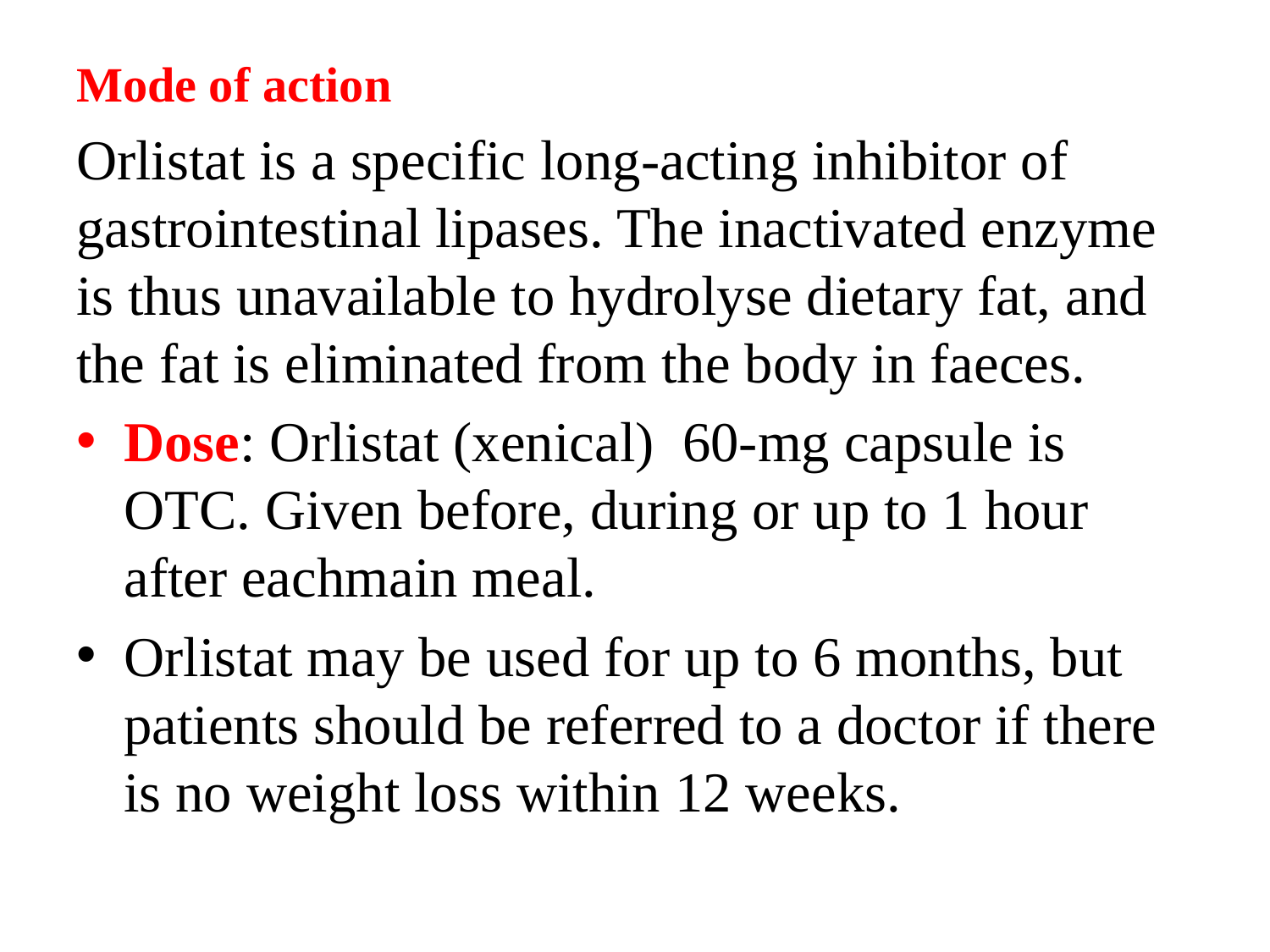

Mode of action
Orlistat is a specific long-acting inhibitor of gastrointestinal lipases. The inactivated enzyme is thus unavailable to hydrolyse dietary fat, and the fat is eliminated from the body in faeces.
Dose: Orlistat (xenical)  60-mg capsule is OTC. Given before, during or up to 1 hour after eachmain meal.
Orlistat may be used for up to 6 months, but patients should be referred to a doctor if there is no weight loss within 12 weeks.